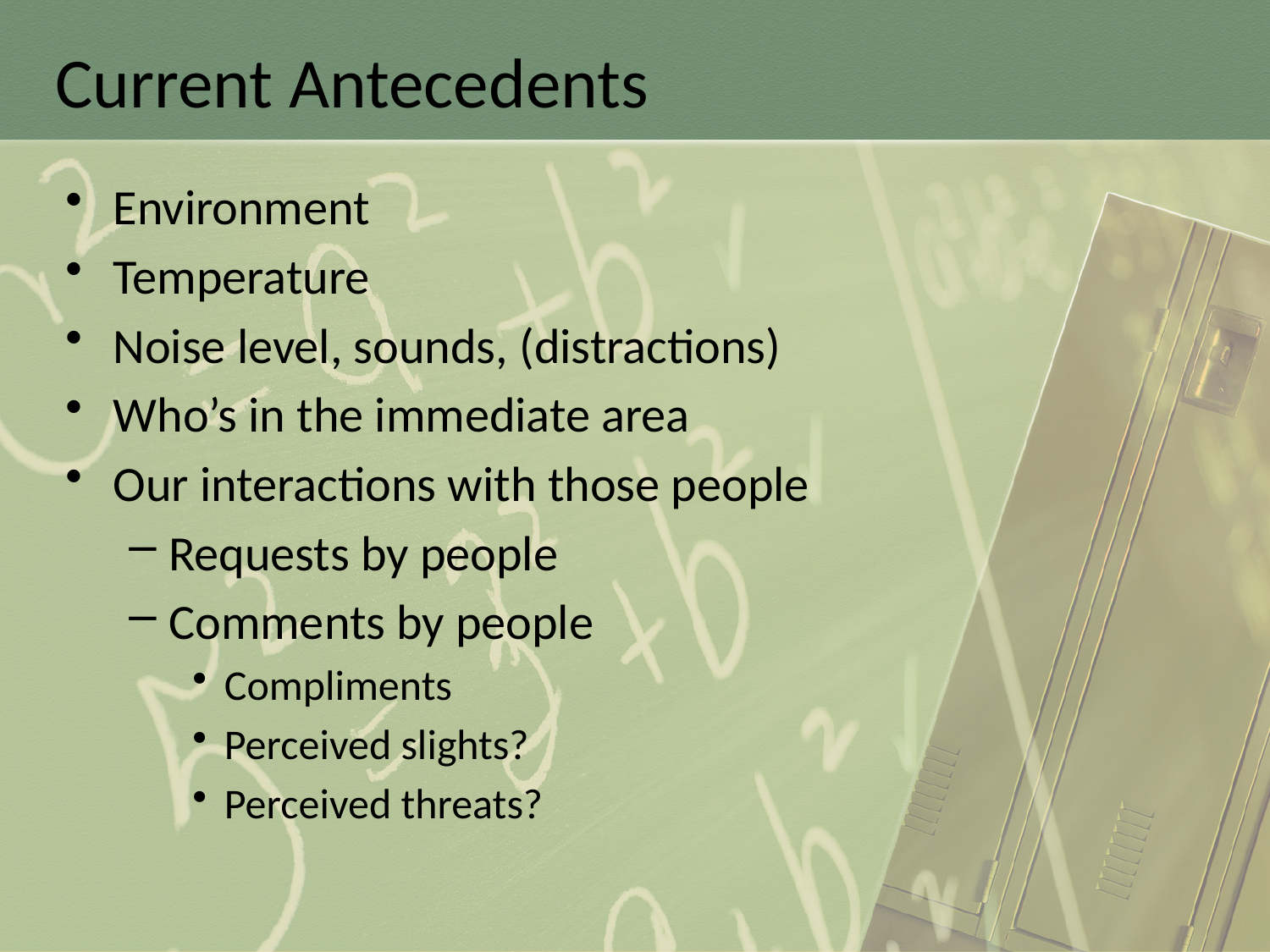

# Current Antecedents
Environment
Temperature
Noise level, sounds, (distractions)
Who’s in the immediate area
Our interactions with those people
Requests by people
Comments by people
Compliments
Perceived slights?
Perceived threats?